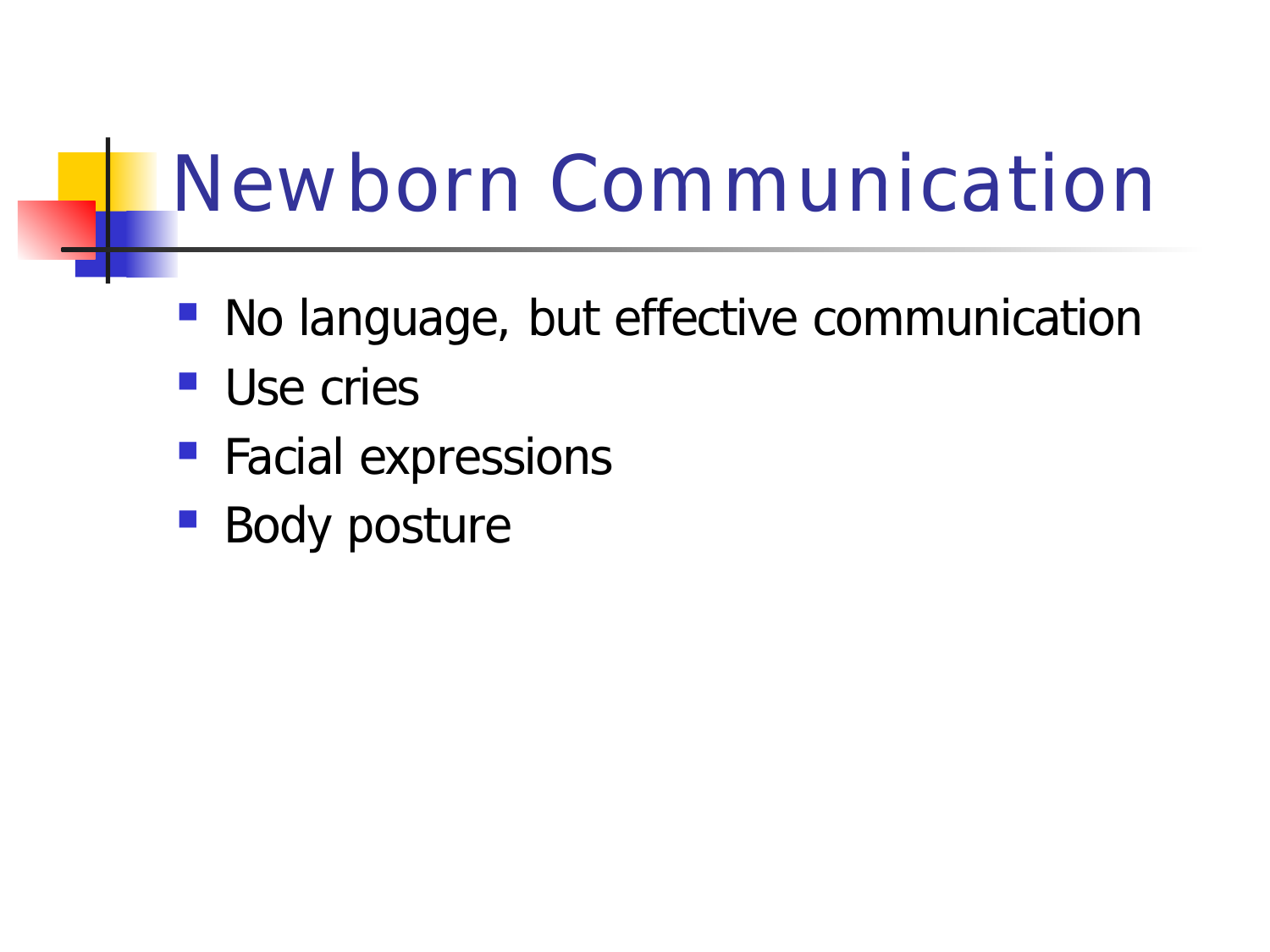

# Newborn Communication
No language, but effective communication
Use cries
Facial expressions
Body posture